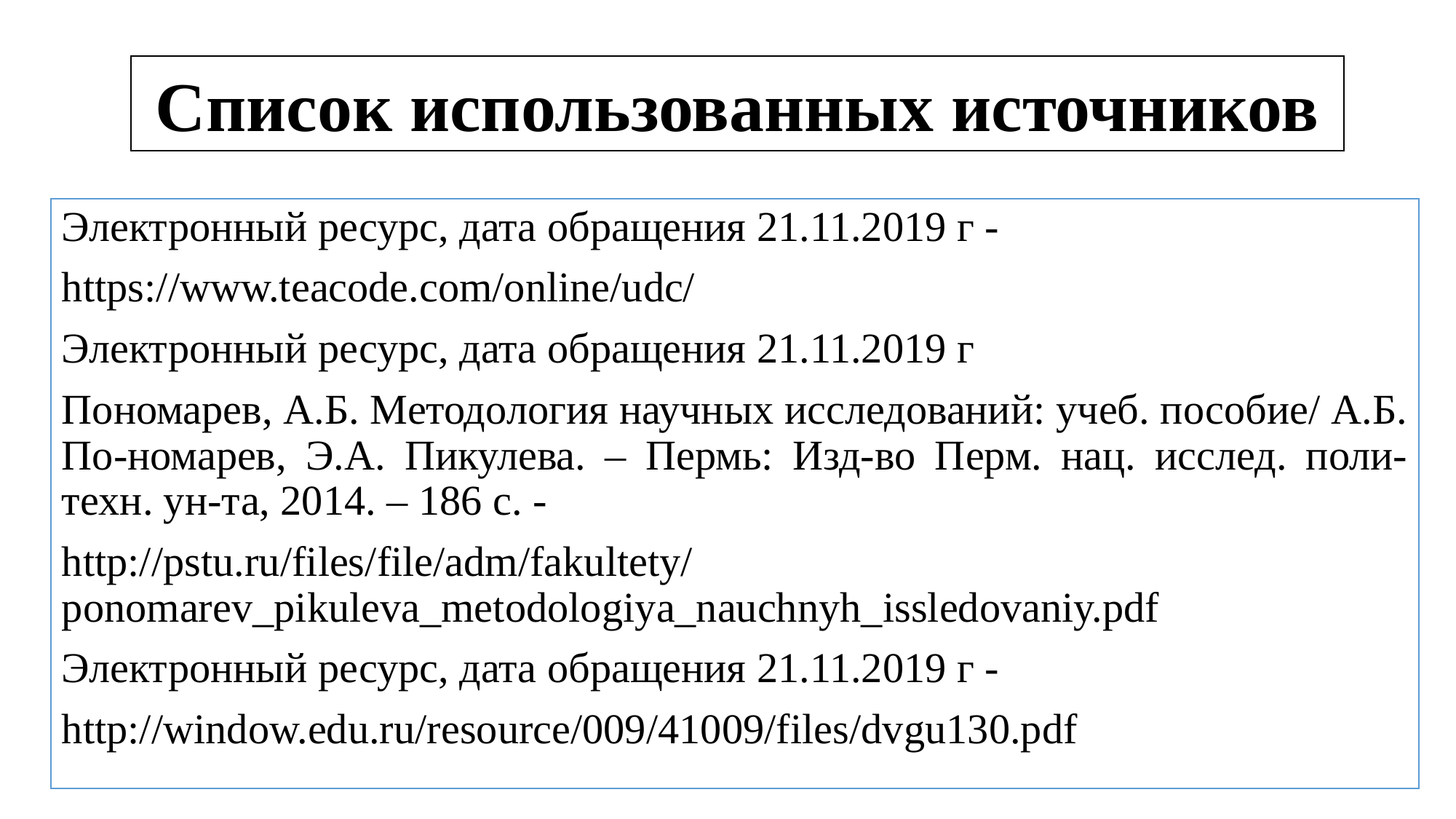

Список использованных источников
Электронный ресурс, дата обращения 21.11.2019 г -
https://www.teacode.com/online/udc/
Электронный ресурс, дата обращения 21.11.2019 г
Пономарев, А.Б. Методология научных исследований: учеб. пособие/ А.Б. По-номарев, Э.А. Пикулева. – Пермь: Изд-во Перм. нац. исслед. поли-техн. ун-та, 2014. – 186 с. -
http://pstu.ru/files/file/adm/fakultety/ponomarev_pikuleva_metodologiya_nauchnyh_issledovaniy.pdf
Электронный ресурс, дата обращения 21.11.2019 г -
http://window.edu.ru/resource/009/41009/files/dvgu130.pdf